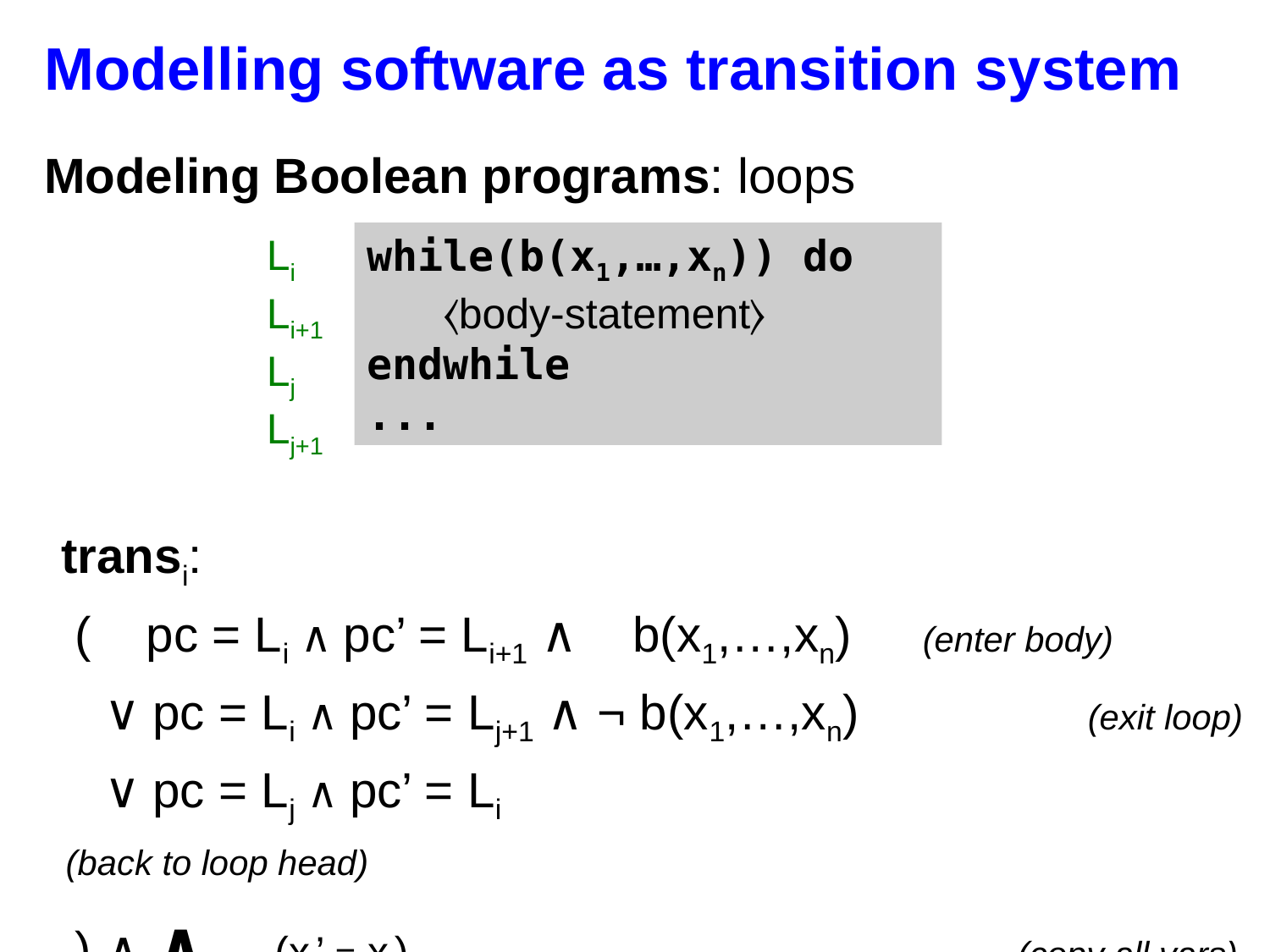

# Modelling software as transition system
Modeling Boolean programs: loops
Li
Li+1
Lj
Lj+1

while(b(x1,…,xn)) do
   〈body-statement〉
endwhile
...
  transi:
   (    pc = Li ∧ pc’ = Li+1 ∧    b(x1,…,xn)	  	(enter body)
      ∨ pc = Li ∧ pc’ = Lj+1 ∧ ¬ b(x1,…,xn)	            (exit loop)
      ∨ pc = Lj ∧ pc’ = Li 				               (back to loop head)
   ) ∧ ∧j=1..n (xj’ = xj)	  	        (copy all vars)